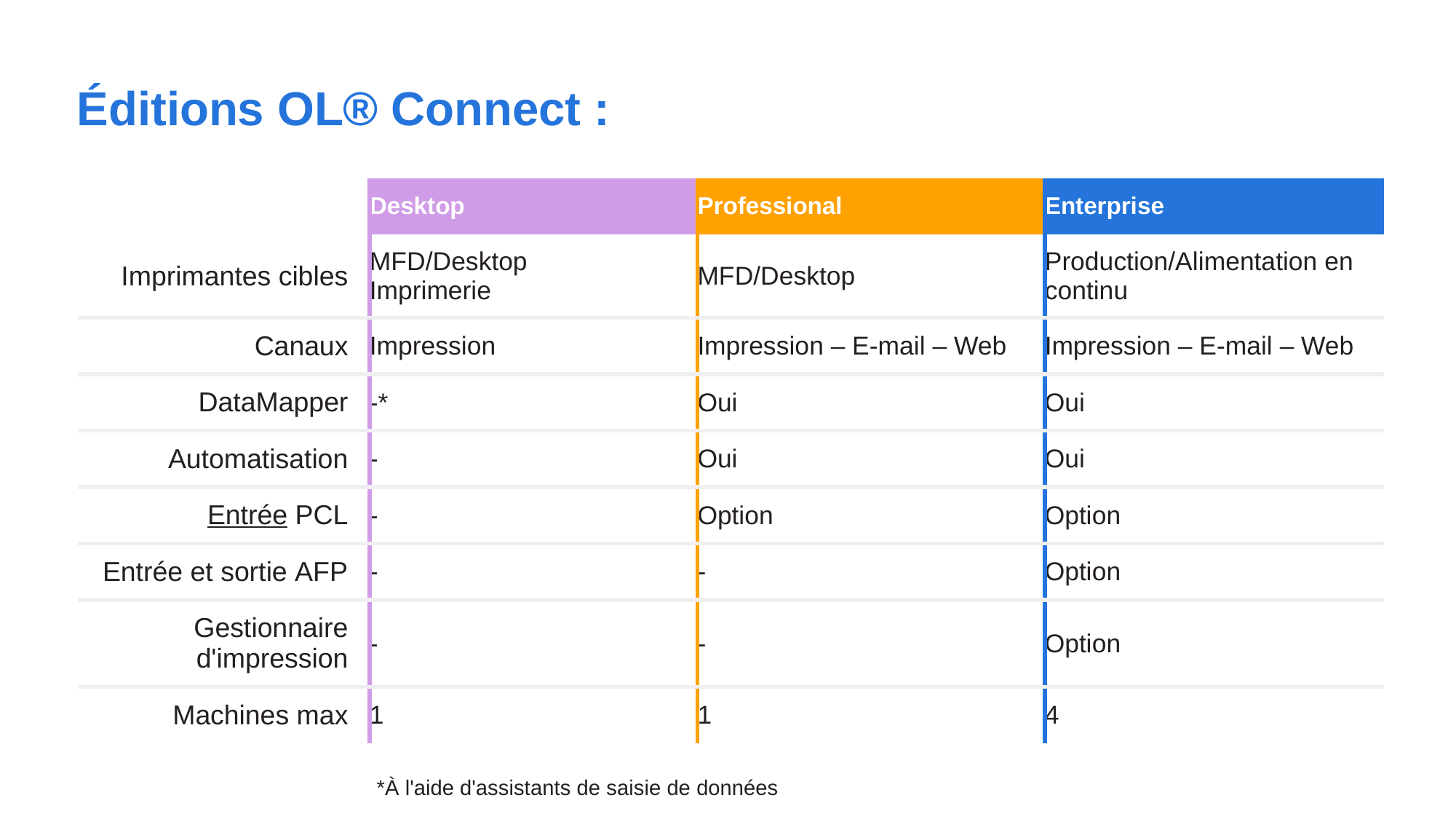

# Éditions OL® Connect :
|  | Desktop | Professional | Enterprise |
| --- | --- | --- | --- |
| Imprimantes cibles | MFD/Desktop Imprimerie | MFD/Desktop | Production/Alimentation en continu |
| Canaux | Impression | Impression – E-mail – Web | Impression – E-mail – Web |
| DataMapper | -\* | Oui | Oui |
| Automatisation | - | Oui | Oui |
| Entrée PCL | - | Option | Option |
| Entrée et sortie AFP | - | - | Option |
| Gestionnaire d'impression | - | - | Option |
| Machines max | 1 | 1 | 4 |

*À l'aide d'assistants de saisie de données
19